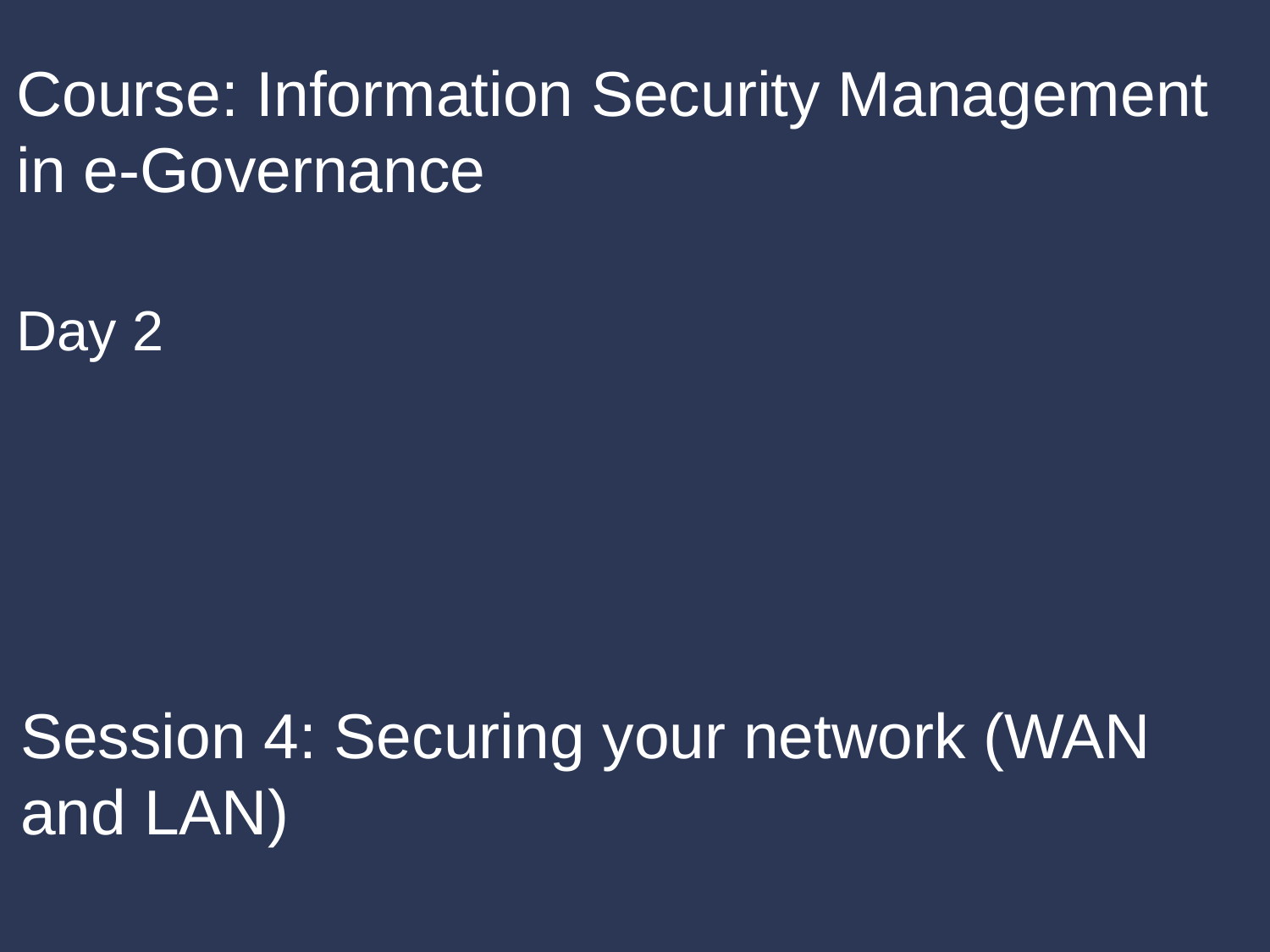

Course: Information Security Management in e-Governance

Day 2
Session 4: Securing your network (WAN and LAN)